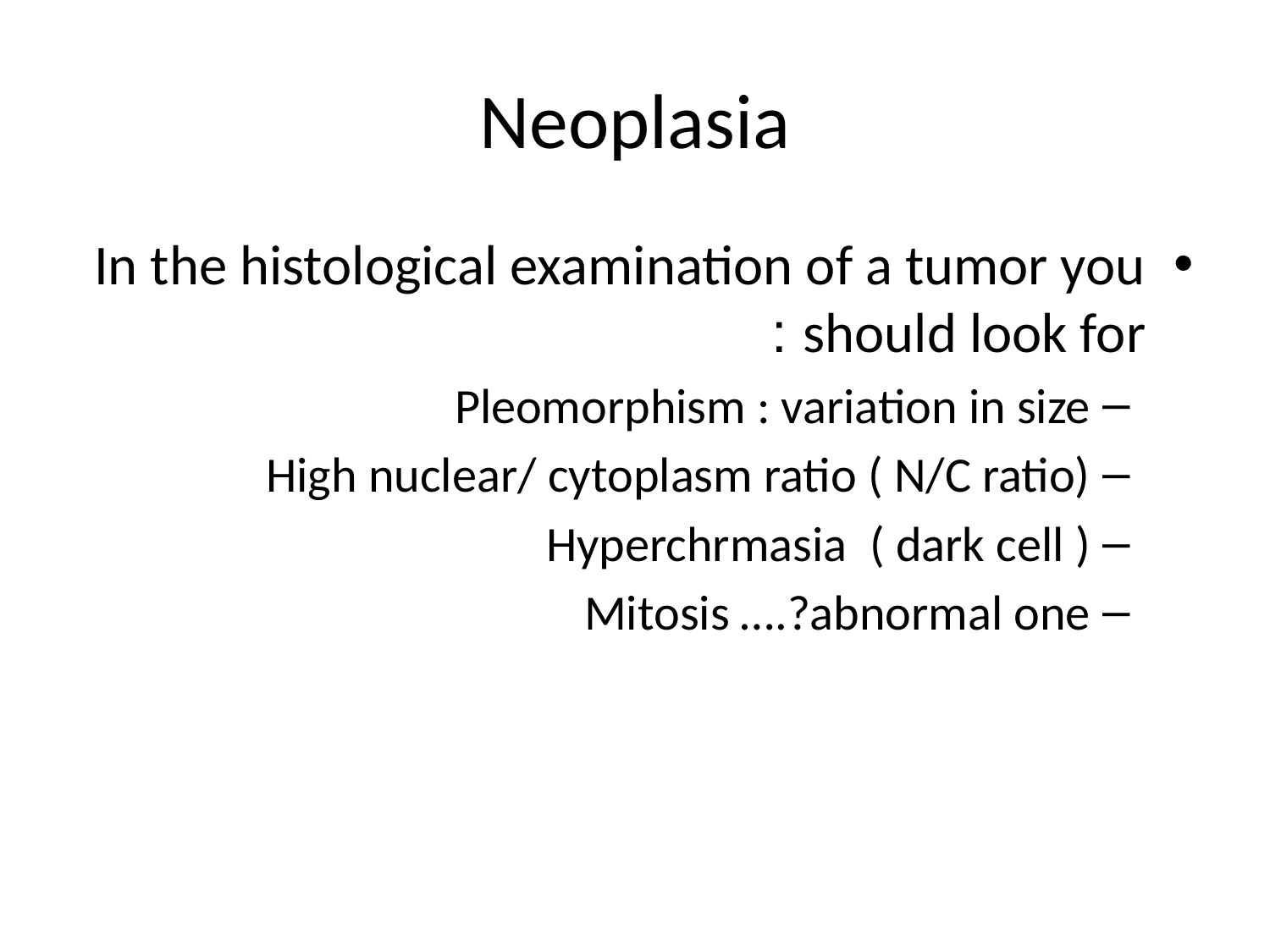

# Neoplasia
In the histological examination of a tumor you should look for :
Pleomorphism : variation in size
High nuclear/ cytoplasm ratio ( N/C ratio)
Hyperchrmasia  ( dark cell )
Mitosis ….?abnormal one